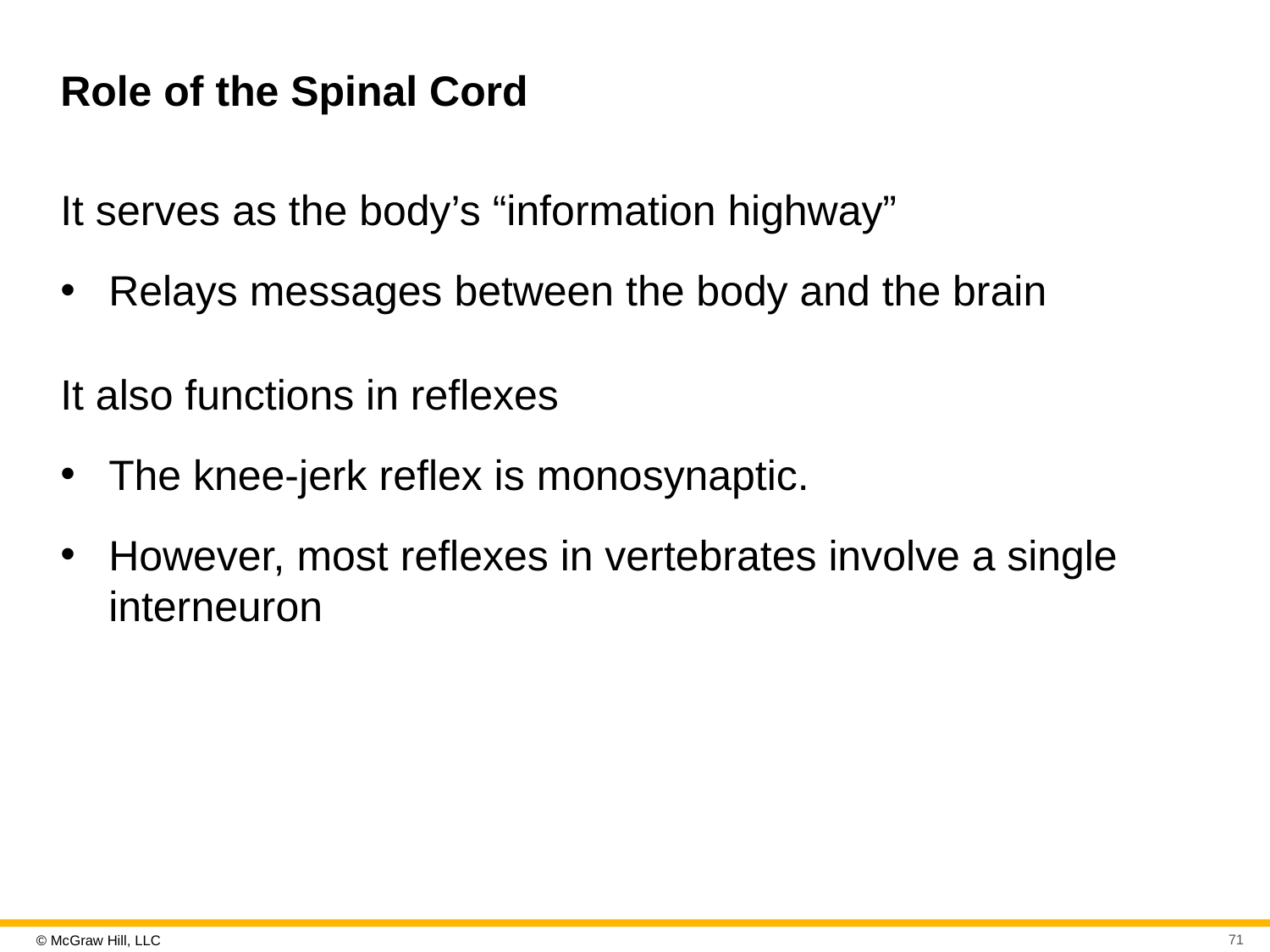

# Role of the Spinal Cord
It serves as the body’s “information highway”
Relays messages between the body and the brain
It also functions in reflexes
The knee-jerk reflex is monosynaptic.
However, most reflexes in vertebrates involve a single interneuron
71